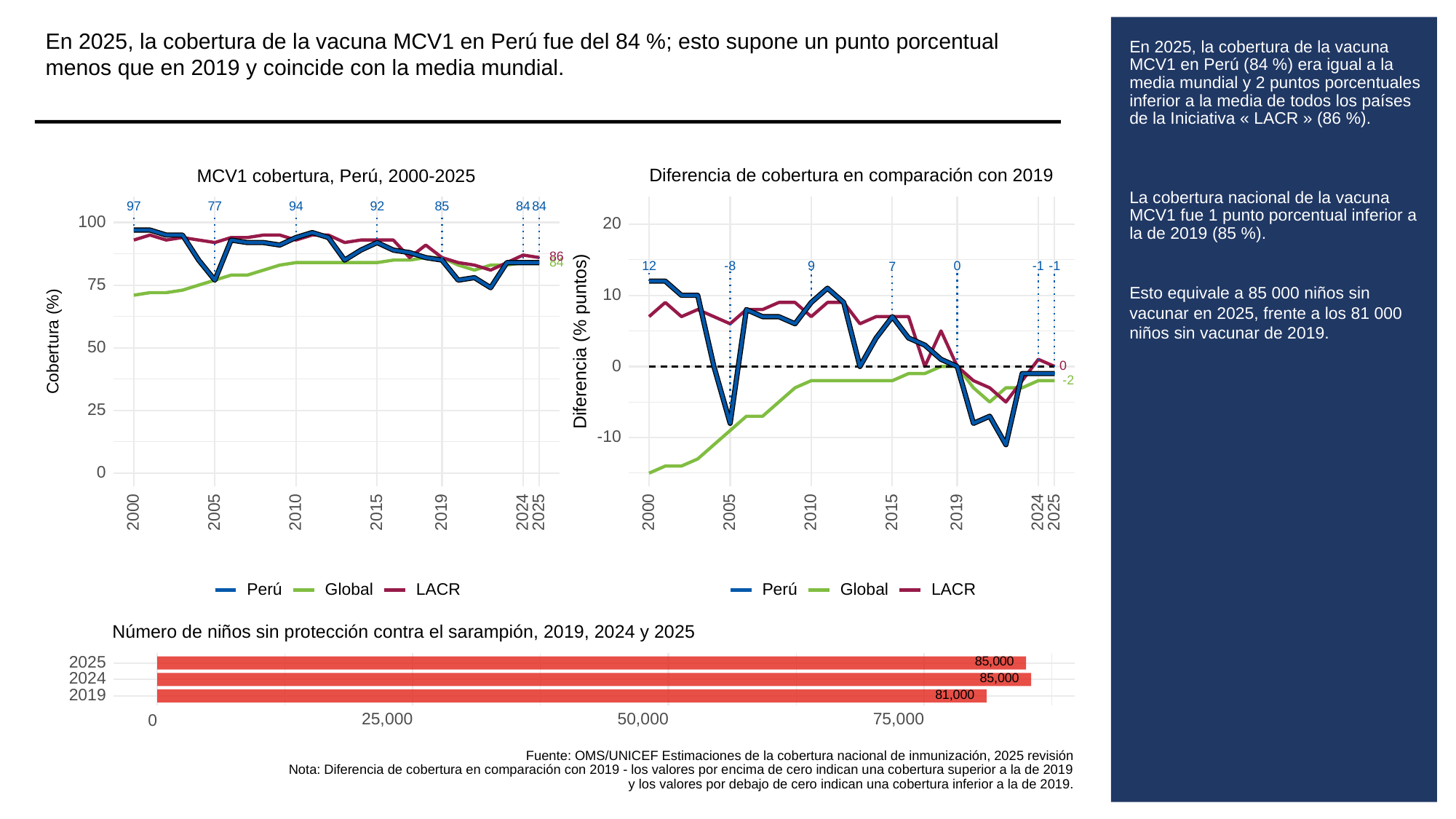

En 2025, la cobertura de la vacuna MCV1 en Perú fue del 84 %; esto supone un punto porcentual menos que en 2019 y coincide con la media mundial.
# En 2025, la cobertura de la vacuna MCV1 en Perú (84 %) era igual a la media mundial y 2 puntos porcentuales inferior a la media de todos los países de la Iniciativa « LACR » (86 %).

La cobertura nacional de la vacuna MCV1 fue 1 punto porcentual inferior a la de 2019 (85 %).

Esto equivale a 85 000 niños sin vacunar en 2025, frente a los 81 000 niños sin vacunar de 2019.

Diferencia de cobertura en comparación con 2019
MCV1 cobertura, Perú, 2000-2025

97
94
92
85
84
84
77
100

20

86

84

-8
9
0
12
-1
-1
7

75

10

Diferencia (% puntos)
Cobertura (%)
50

0
0

-2

25

-10

0

2000
2005
2010
2015
2019
2024
2025
2000
2005
2010
2015
2019
2024
2025
Global
LACR
Global
LACR
Perú
Perú

Número de niños sin protección contra el sarampión, 2019, 2024 y 2025

85,000
2025

85,000
2024

81,000
2019

25,000
50,000
75,000
0
Fuente: OMS/UNICEF Estimaciones de la cobertura nacional de inmunización, 2025 revisión
Nota: Diferencia de cobertura en comparación con 2019 - los valores por encima de cero indican una cobertura superior a la de 2019
y los valores por debajo de cero indican una cobertura inferior a la de 2019.